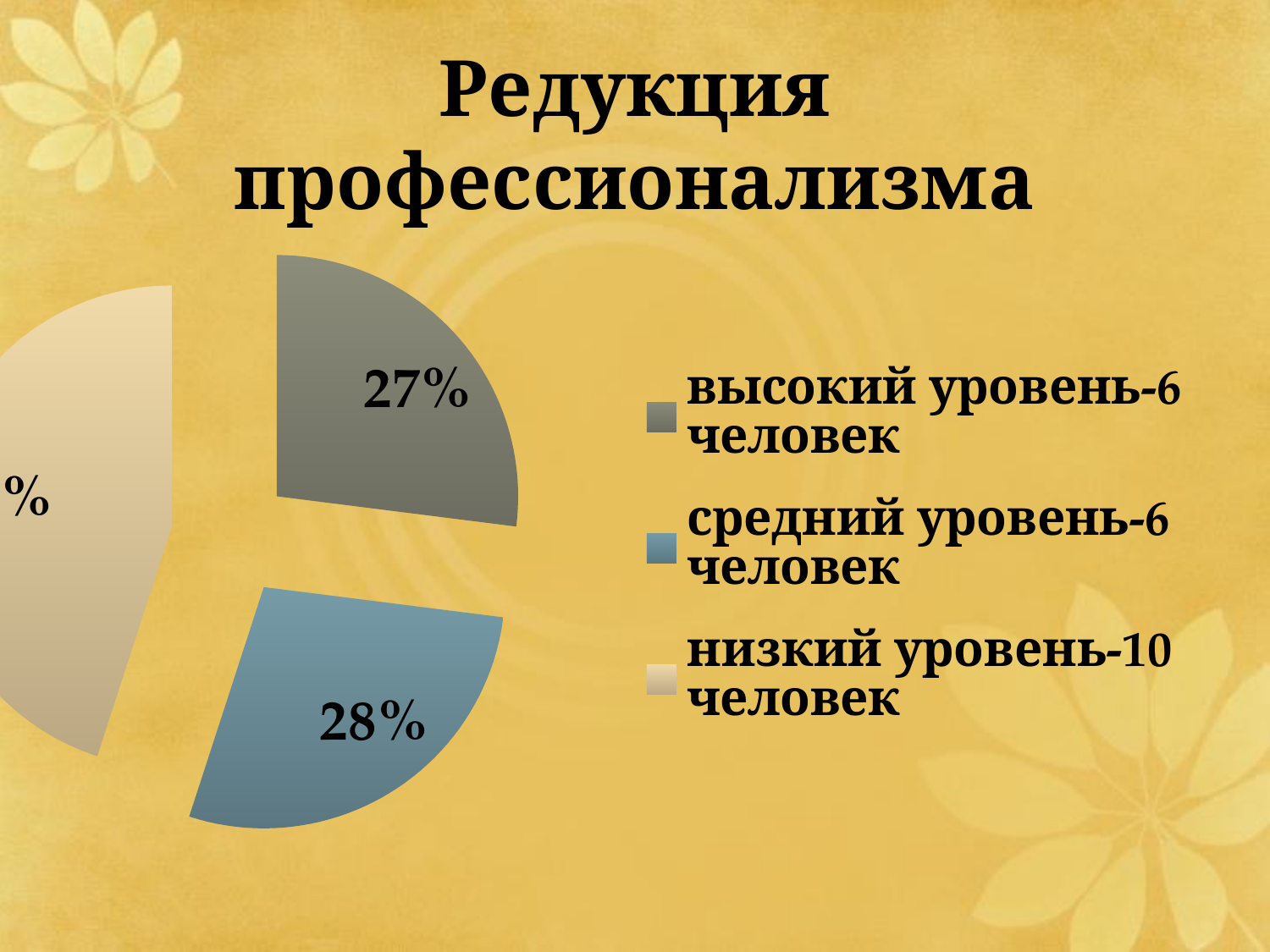

# Редукция профессионализма

### Chart

| Category | Столбец1 |
|---|---|
| высокий уровень-6 человек | 27.0 |
| средний уровень-6 человек | 28.0 |
| низкий уровень-10 человек | 45.0 |